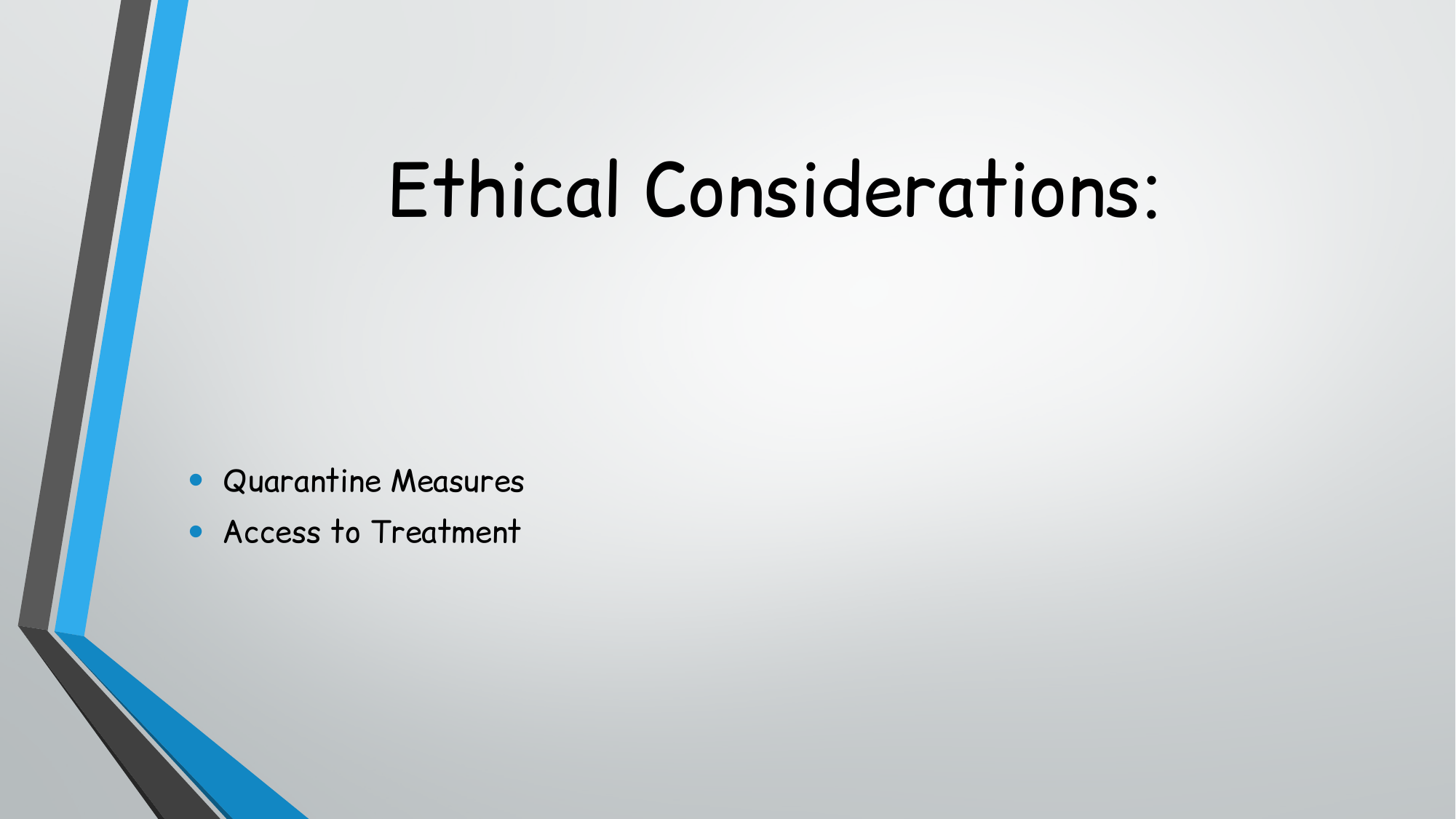

# Ethical Considerations:
Quarantine Measures
Access to Treatment